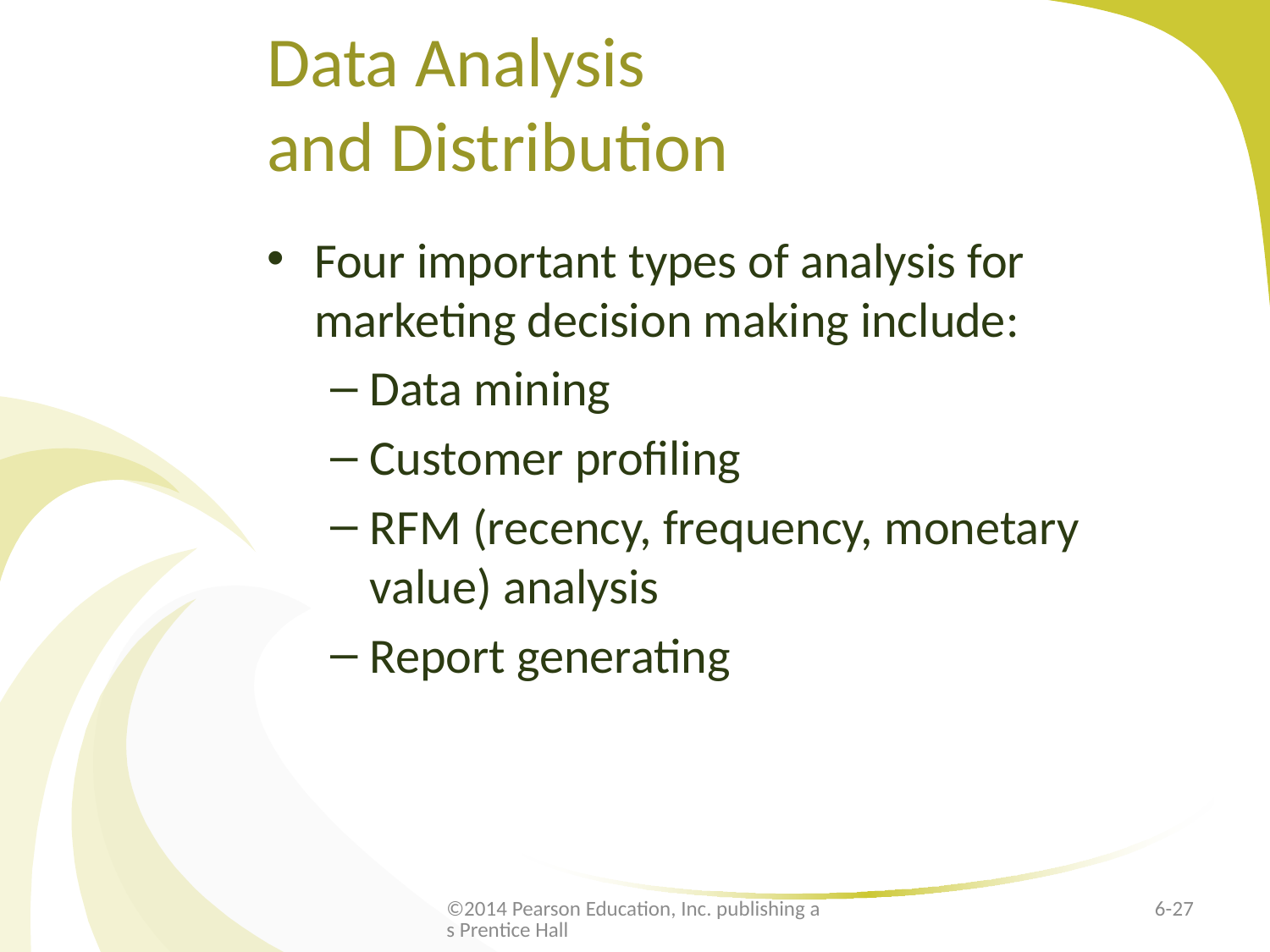

# Data Analysis and Distribution
Four important types of analysis for marketing decision making include:
Data mining
Customer profiling
RFM (recency, frequency, monetary value) analysis
Report generating
©2014 Pearson Education, Inc. publishing as Prentice Hall
6-27